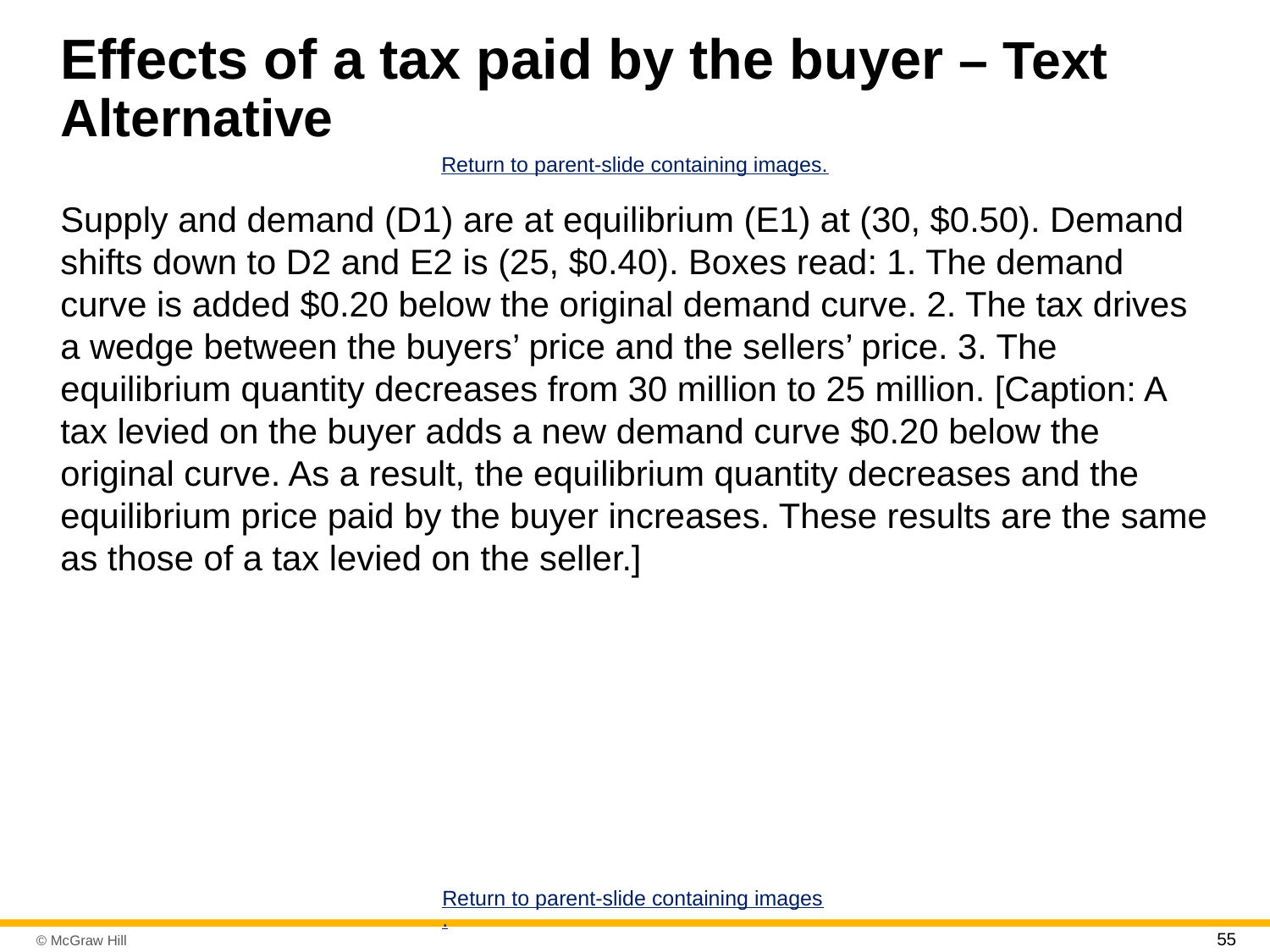

# Effects of a tax paid by the buyer – Text Alternative
Return to parent-slide containing images.
Supply and demand (D1) are at equilibrium (E1) at (30, $0.50). Demand shifts down to D2 and E2 is (25, $0.40). Boxes read: 1. The demand curve is added $0.20 below the original demand curve. 2. The tax drives a wedge between the buyers’ price and the sellers’ price. 3. The equilibrium quantity decreases from 30 million to 25 million. [Caption: A tax levied on the buyer adds a new demand curve $0.20 below the original curve. As a result, the equilibrium quantity decreases and the equilibrium price paid by the buyer increases. These results are the same as those of a tax levied on the seller.]
Return to parent-slide containing images.